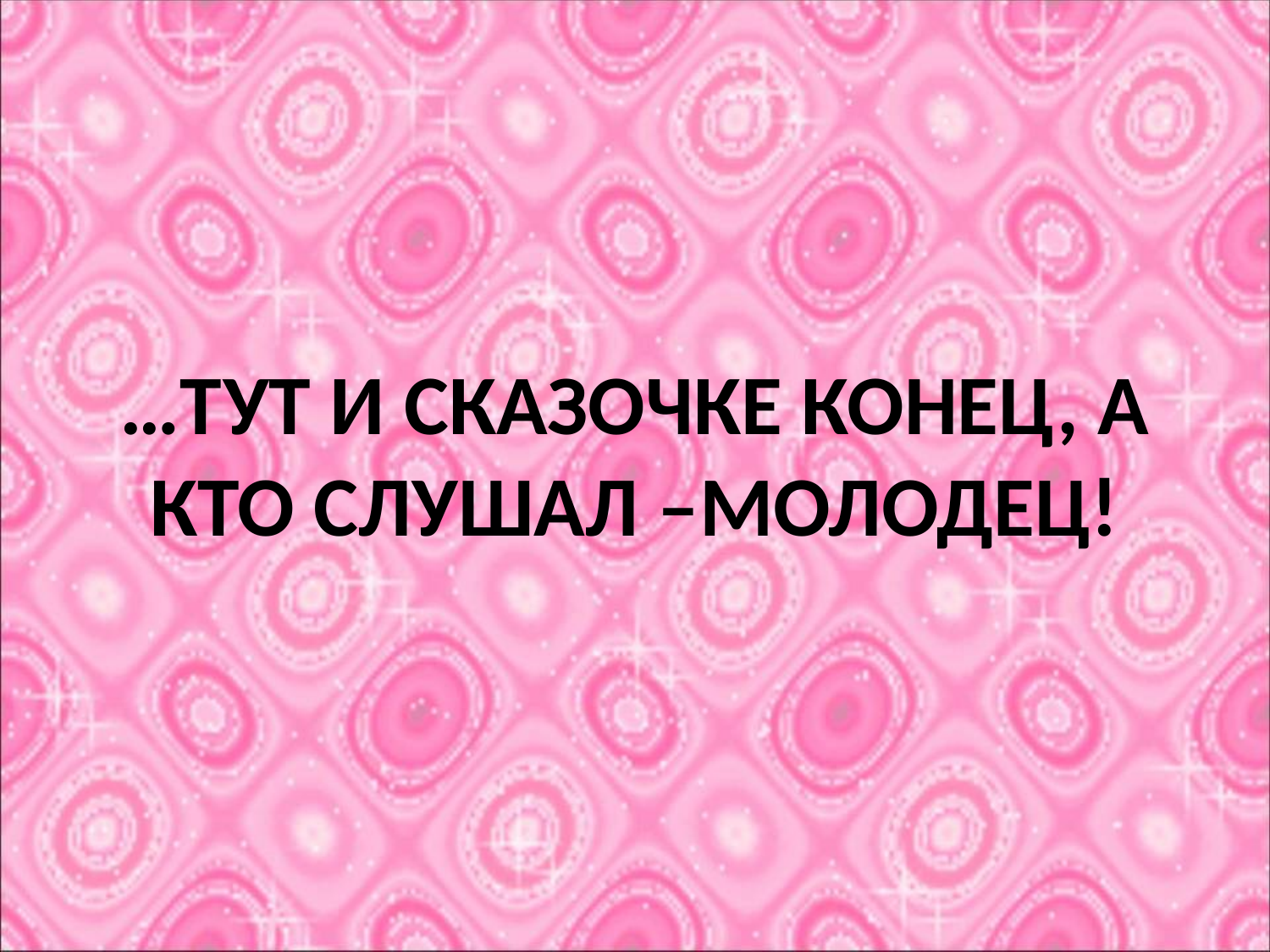

# …ТУТ И СКАЗОЧКЕ КОНЕЦ, А КТО СЛУШАЛ –МОЛОДЕЦ!